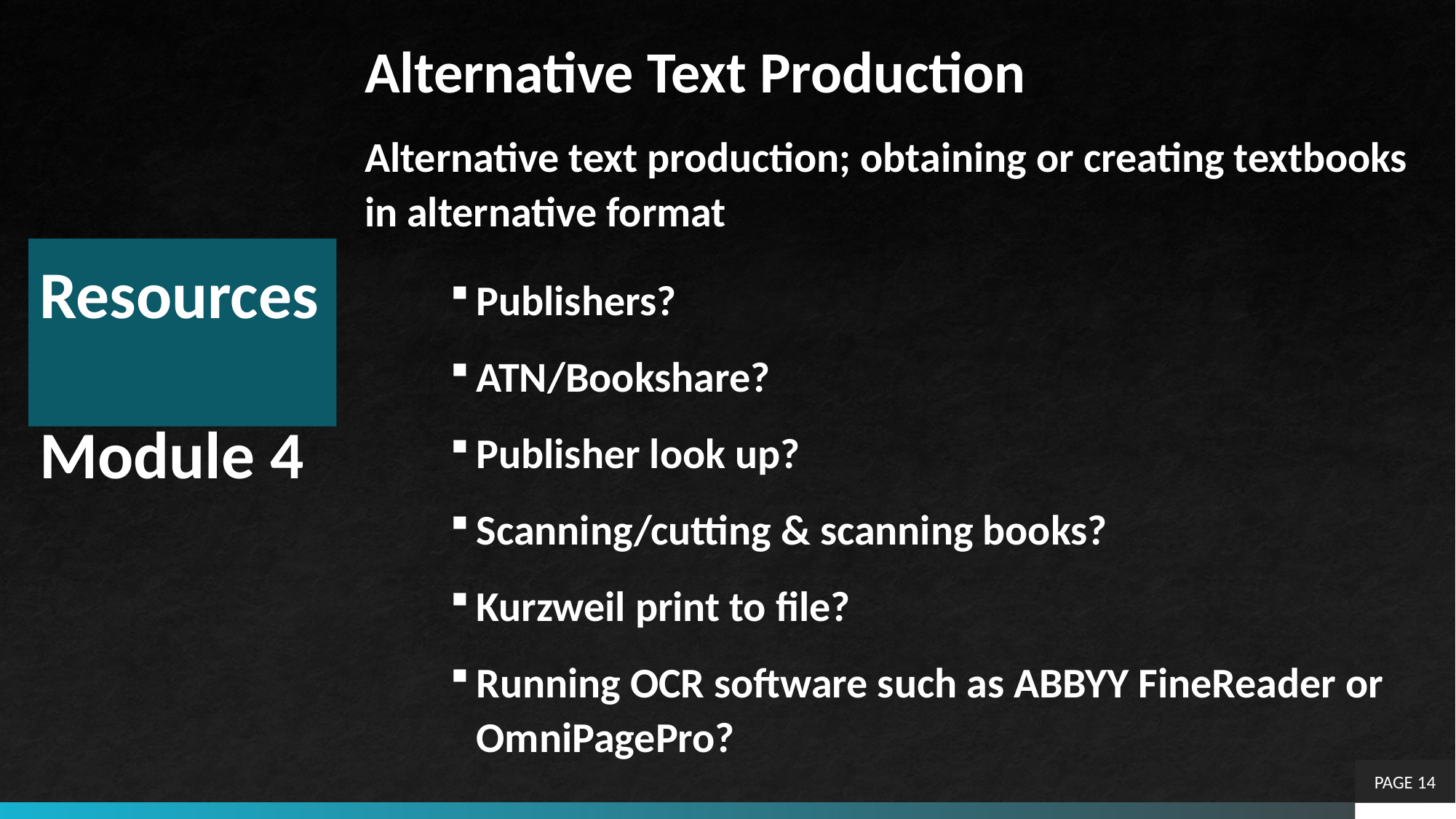

Alternative Text Production
Alternative text production; obtaining or creating textbooks in alternative format
Publishers?
ATN/Bookshare?
Publisher look up?
Scanning/cutting & scanning books?
Kurzweil print to file?
Running OCR software such as ABBYY FineReader or OmniPagePro?
# Resources Module 4
PAGE 14